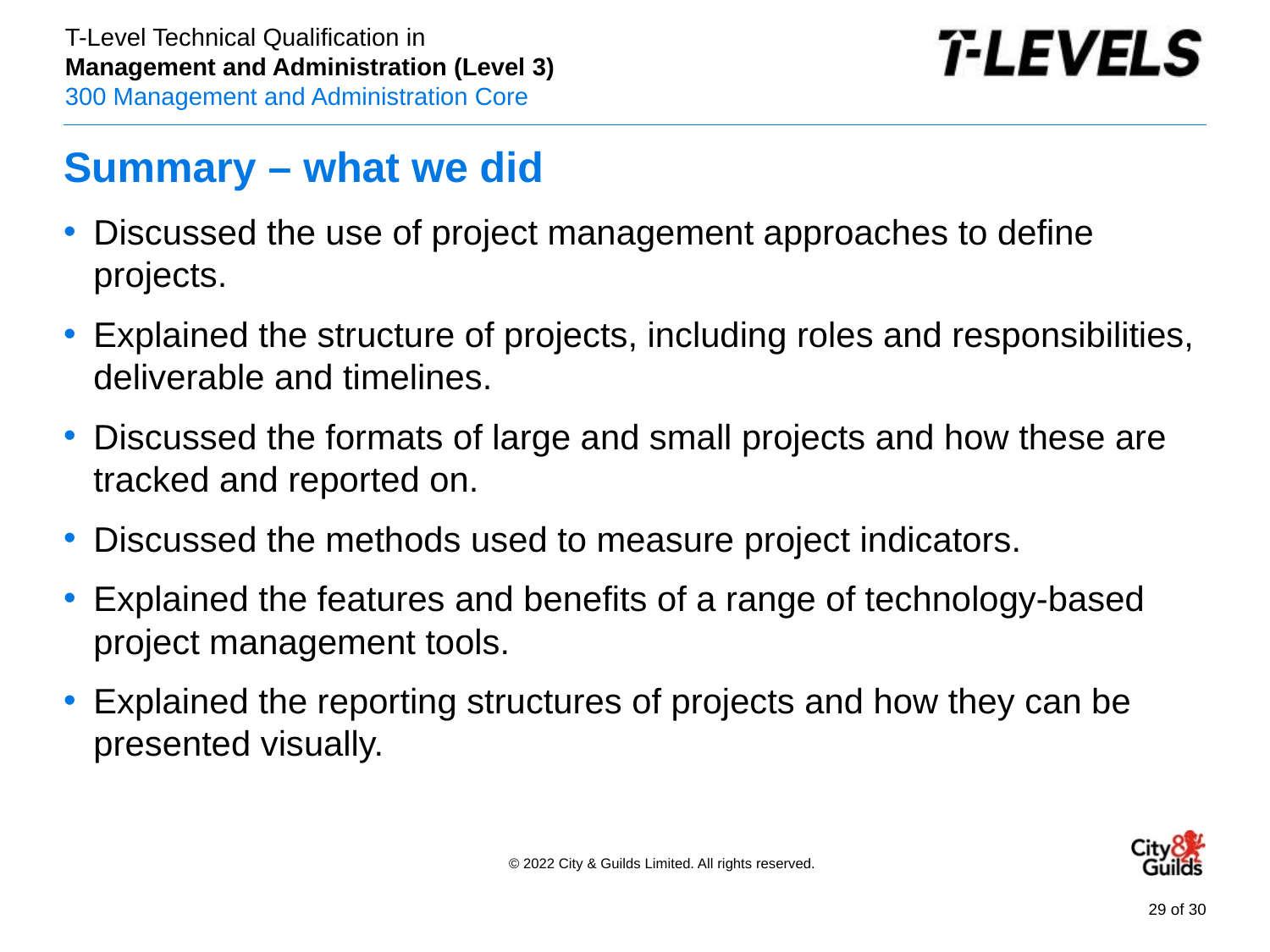

# Summary – what we did
Discussed the use of project management approaches to define projects.
Explained the structure of projects, including roles and responsibilities, deliverable and timelines.
Discussed the formats of large and small projects and how these are tracked and reported on.
Discussed the methods used to measure project indicators.
Explained the features and benefits of a range of technology-based project management tools.
Explained the reporting structures of projects and how they can be presented visually.